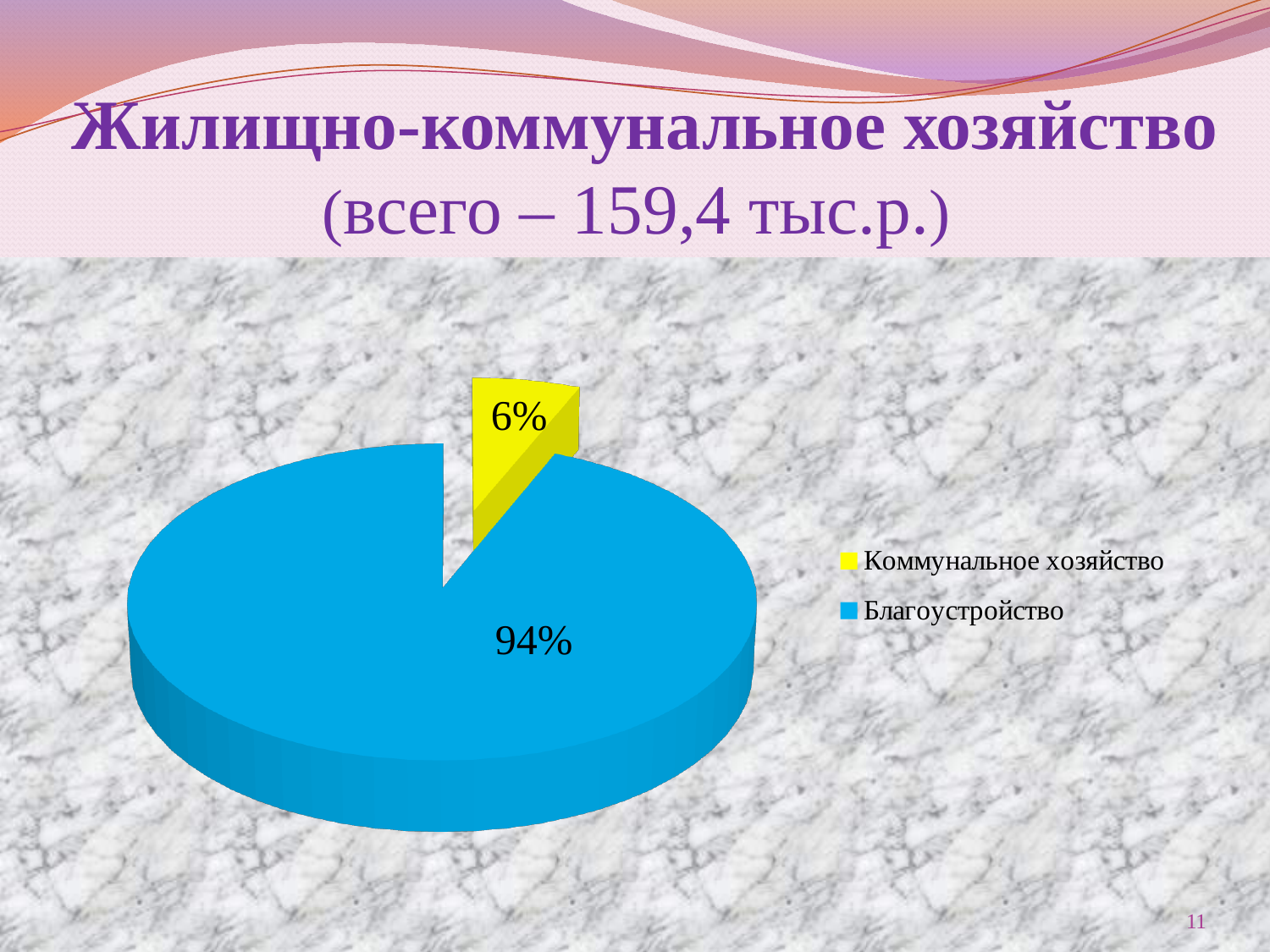

# Жилищно-коммунальное хозяйство (всего – 159,4 тыс.р.)

[unsupported chart]

11